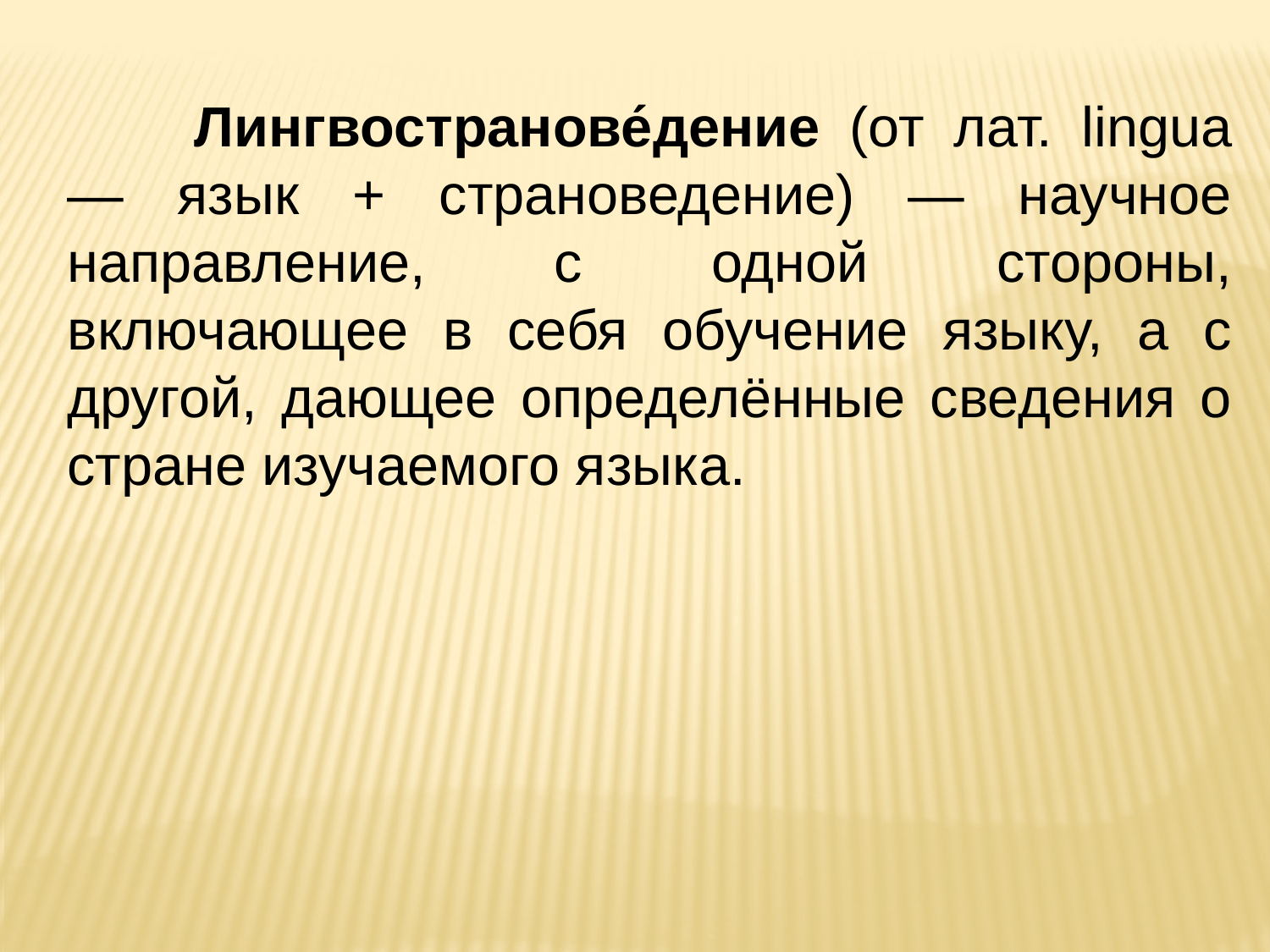

Лингвостранове́дение (от лат. lingua — язык + страноведение) — научное направление, с одной стороны, включающее в себя обучение языку, а с другой, дающее определённые сведения о стране изучаемого языка.